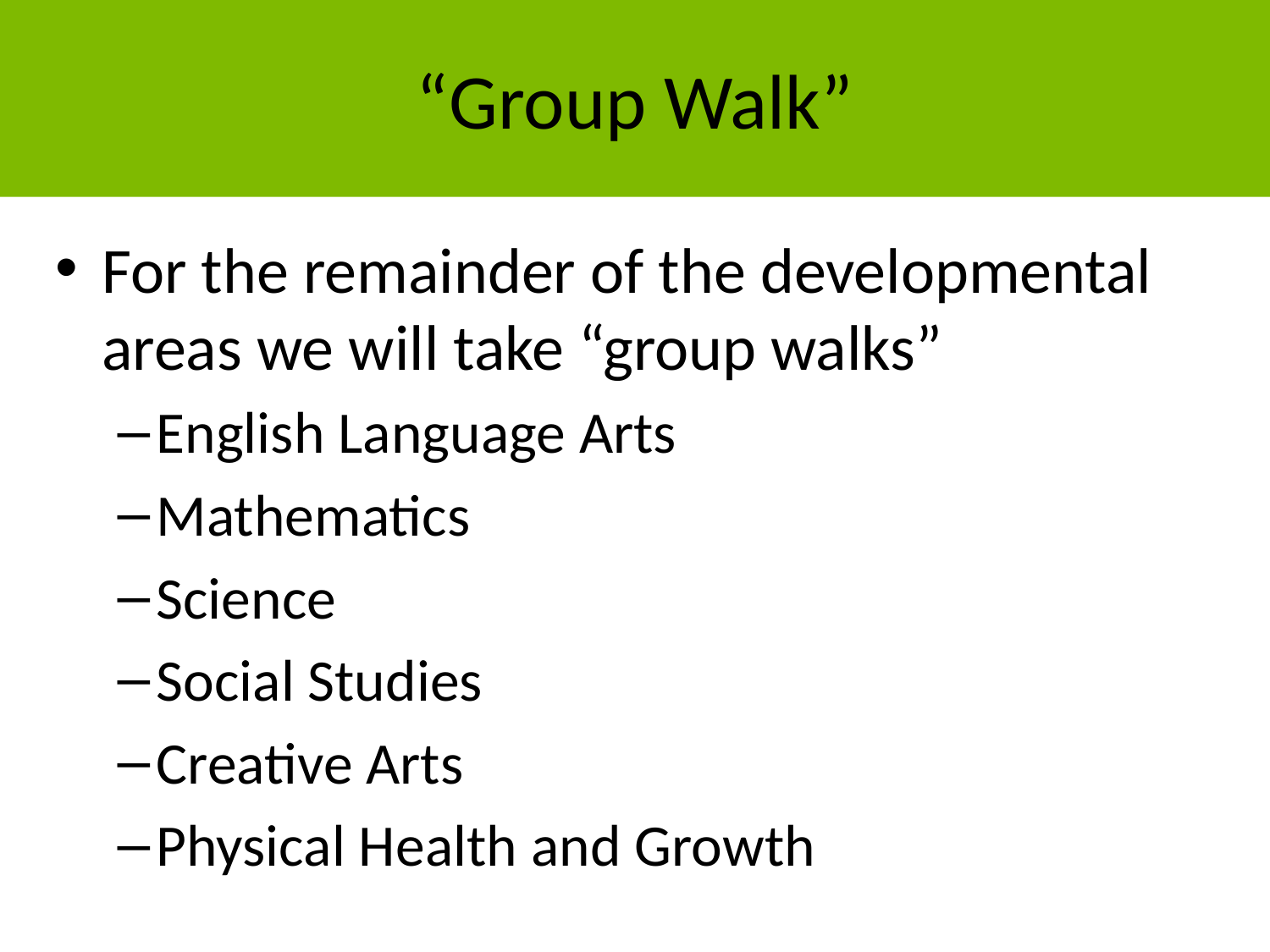

# “Group Walk”
For the remainder of the developmental areas we will take “group walks”
English Language Arts
Mathematics
Science
Social Studies
Creative Arts
Physical Health and Growth